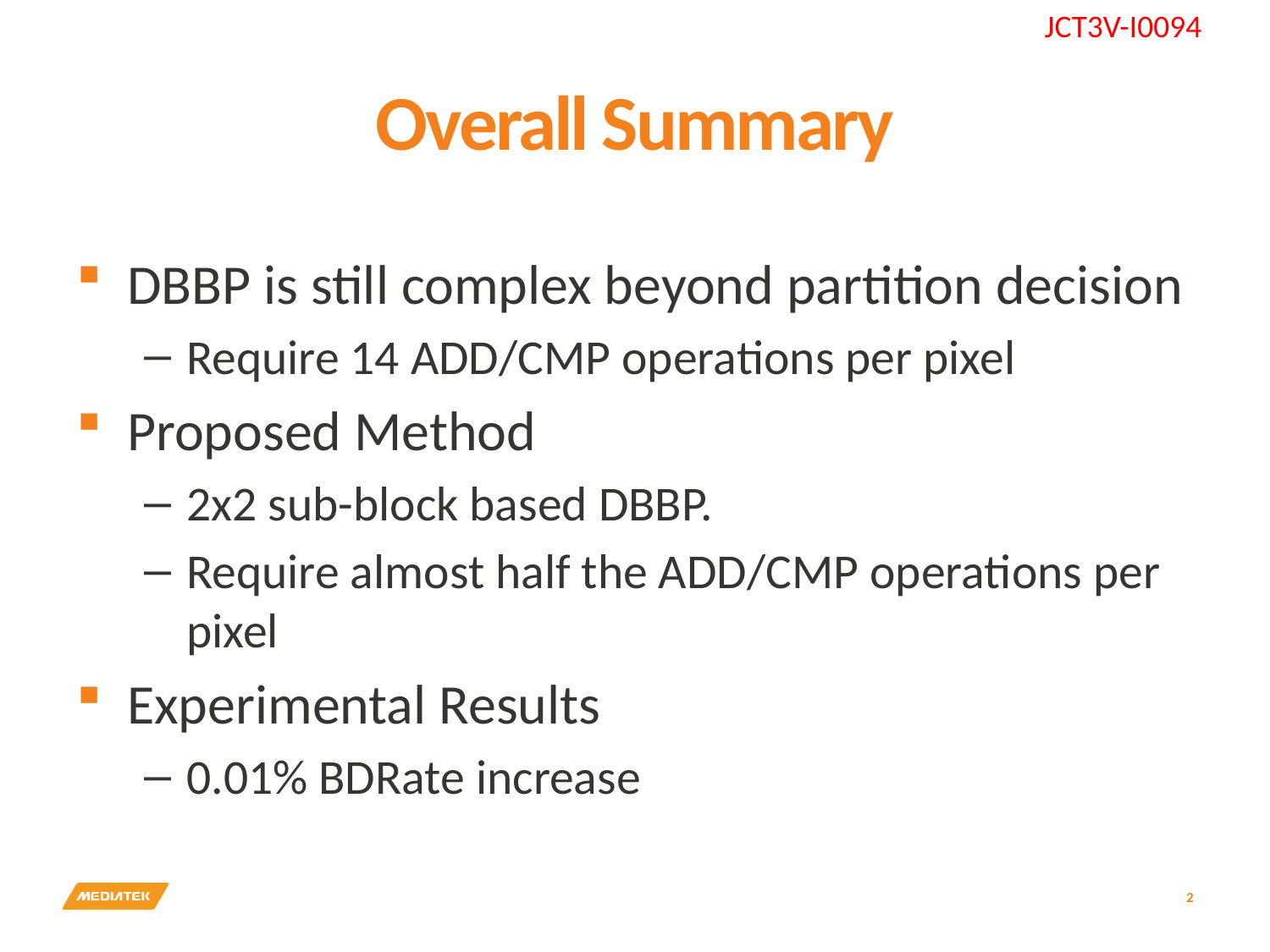

# Overall Summary
DBBP is still complex beyond partition decision
Require 14 ADD/CMP operations per pixel
Proposed Method
2x2 sub-block based DBBP.
Require almost half the ADD/CMP operations per pixel
Experimental Results
0.01% BDRate increase

2